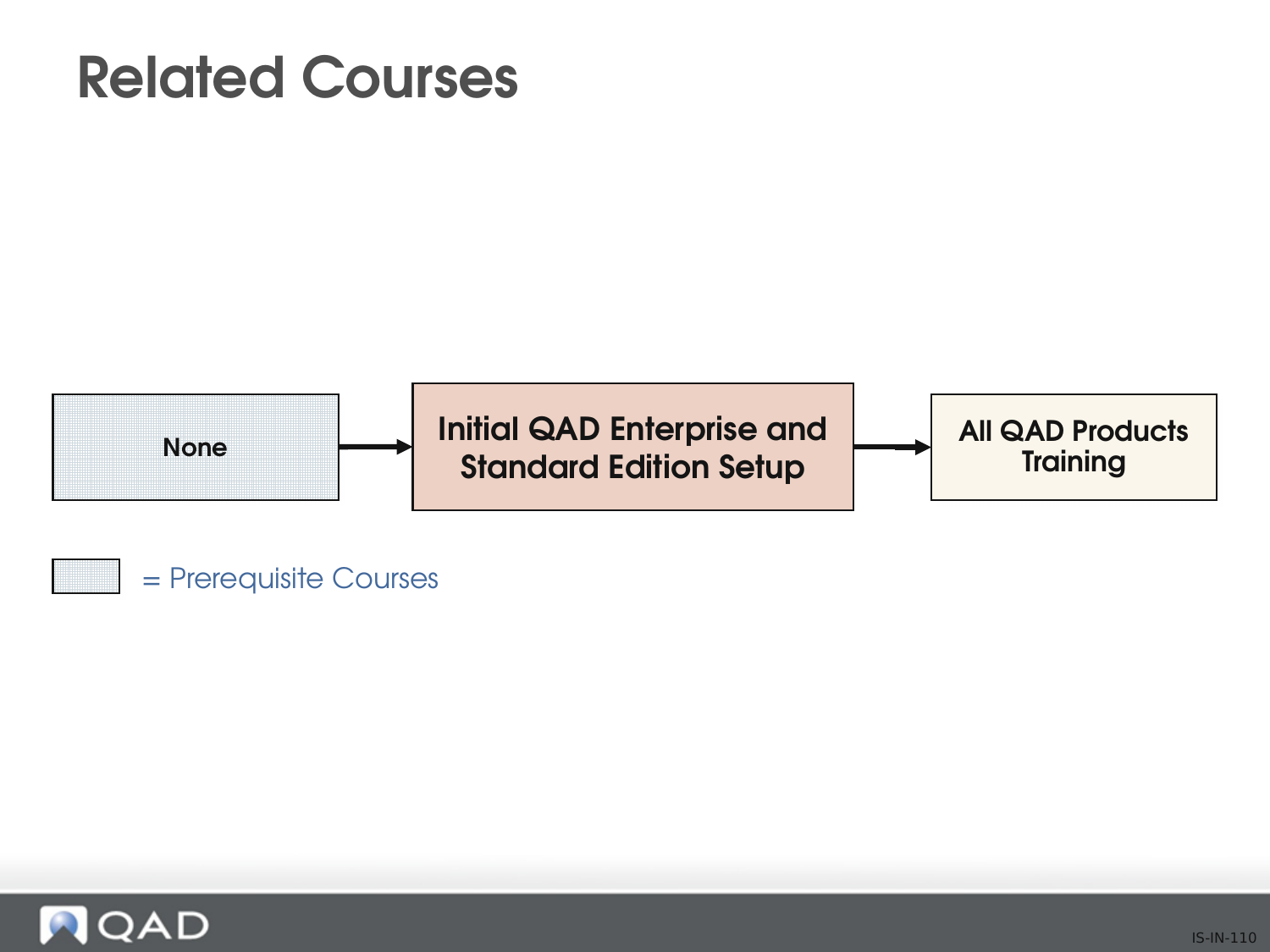

# Related Courses
Initial QAD Enterprise and Standard Edition Setup
None
All QAD Products Training
= Prerequisite Courses

IS-IN-110